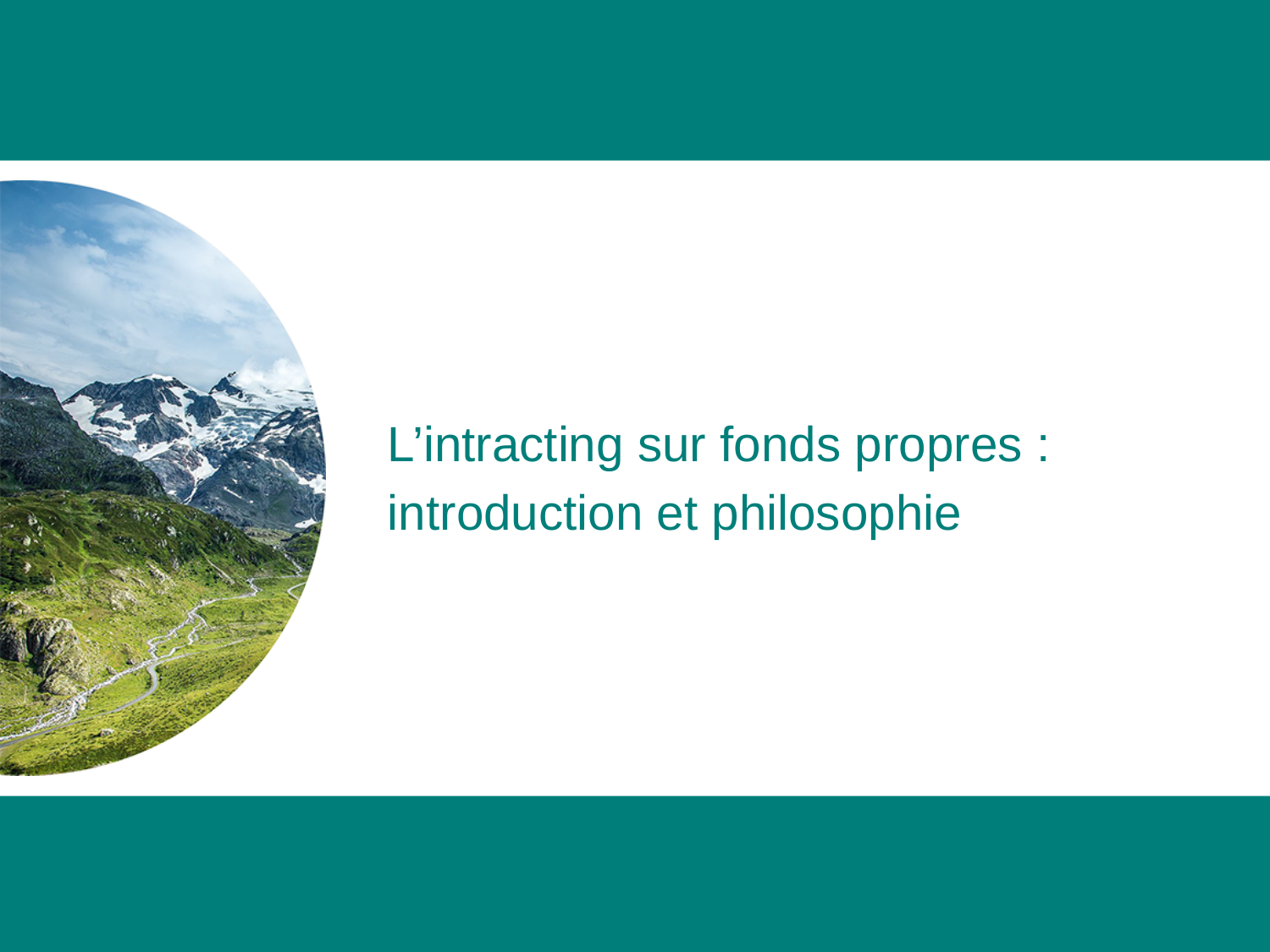

L’intracting sur fonds propres :
introduction et philosophie